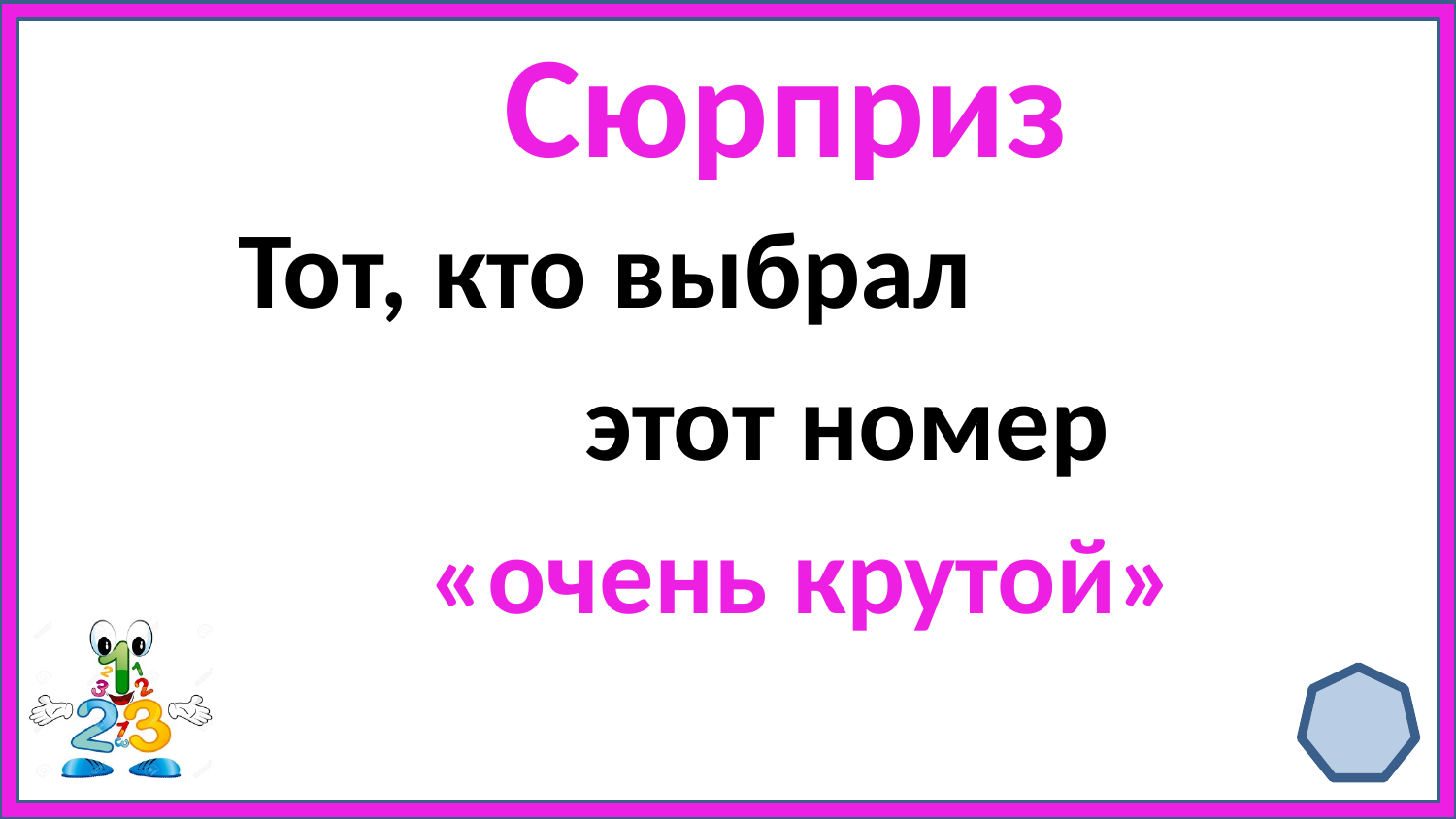

# Сюрприз
Тот, кто выбрал
              этот номер
«очень крутой»